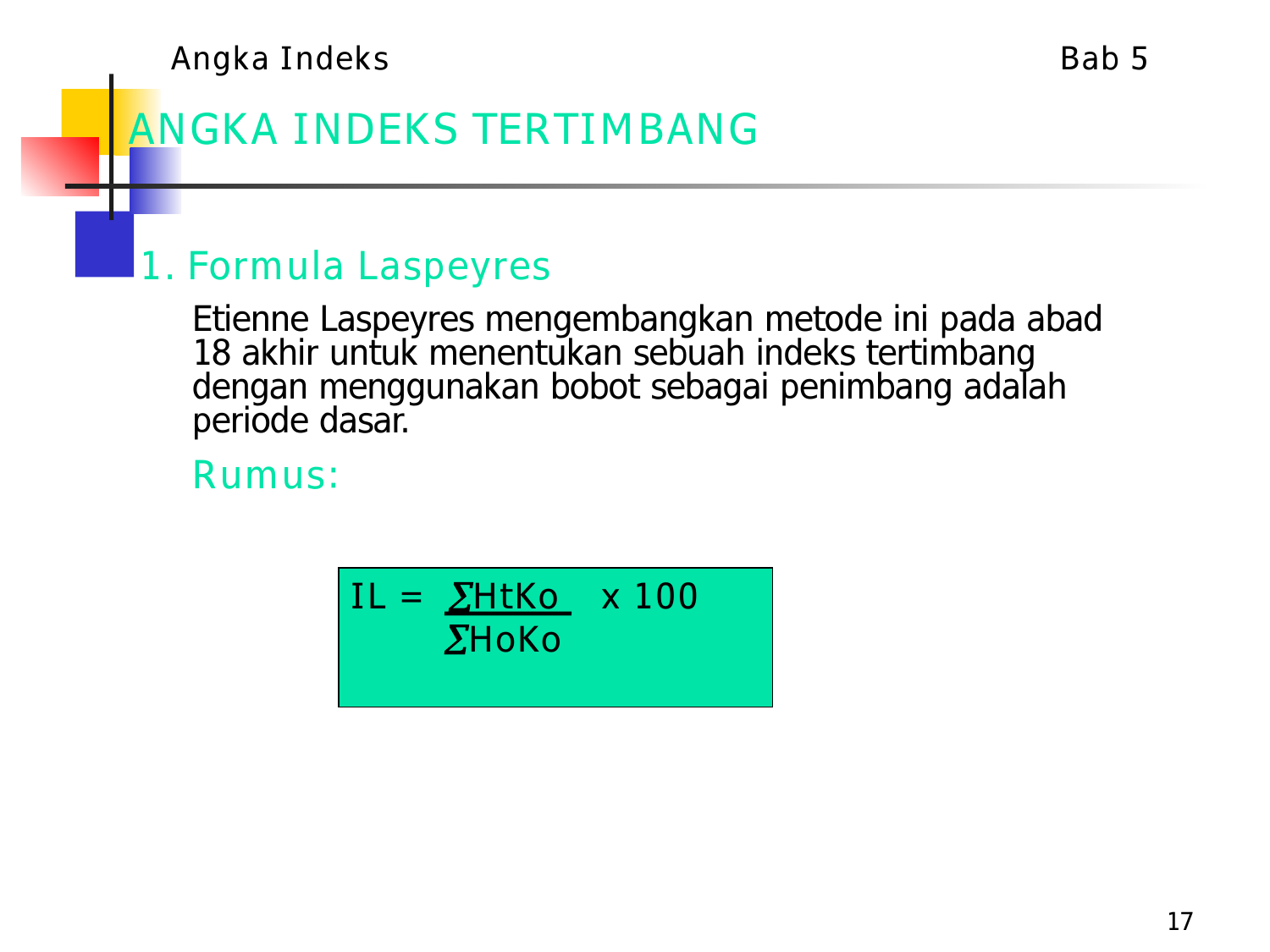

Angka Indeks						Bab 5
# ANGKA INDEKS TERTIMBANG
1. Formula Laspeyres
	Etienne Laspeyres mengembangkan metode ini pada abad 18 akhir untuk menentukan sebuah indeks tertimbang dengan menggunakan bobot sebagai penimbang adalah periode dasar.
	Rumus:

IL =  ∑HtKo    x 100
         ∑HoKo

17